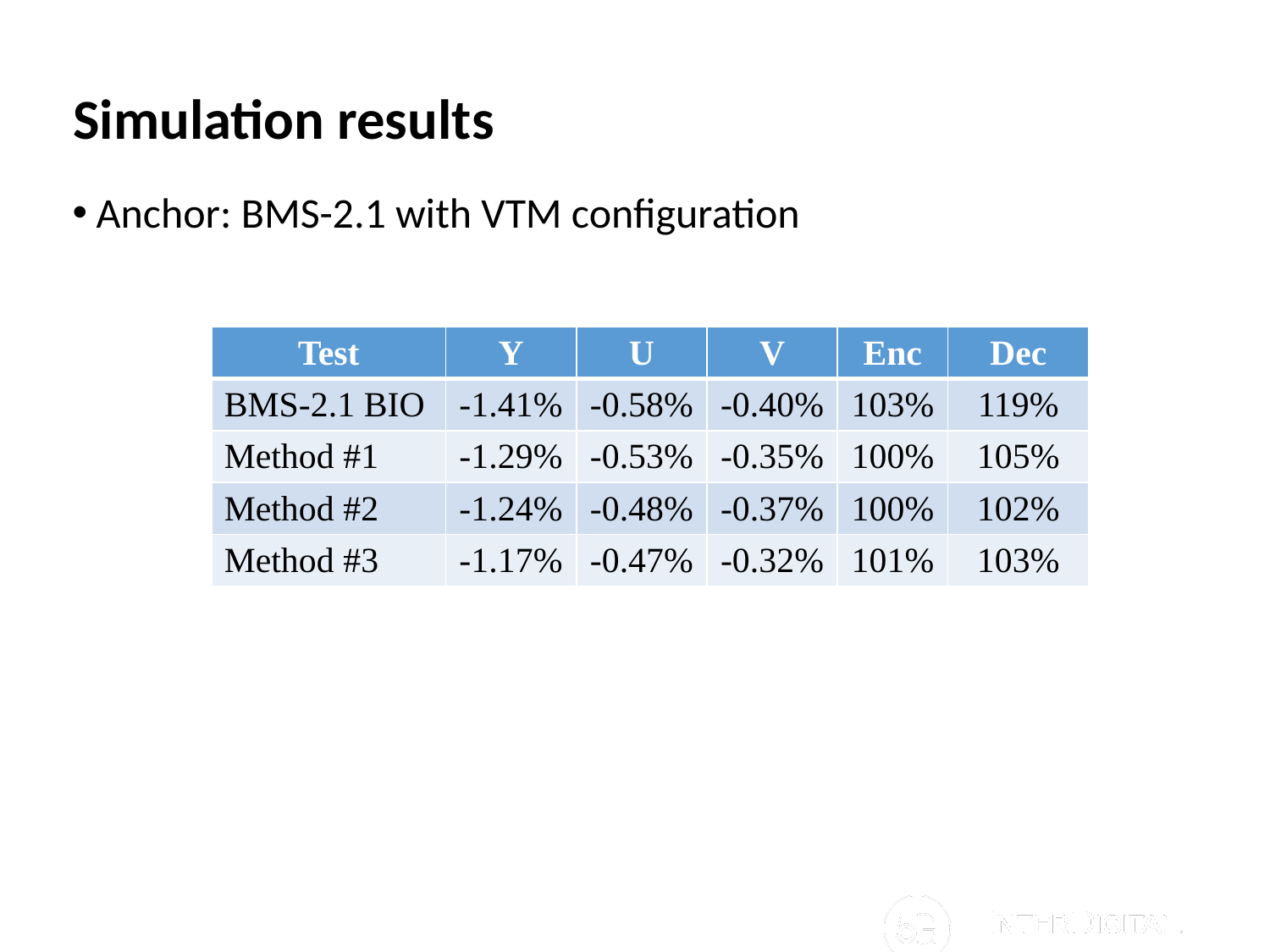

# Simulation results
Anchor: BMS-2.1 with VTM configuration
| Test | Y | U | V | Enc | Dec |
| --- | --- | --- | --- | --- | --- |
| BMS-2.1 BIO | -1.41% | -0.58% | -0.40% | 103% | 119% |
| Method #1 | -1.29% | -0.53% | -0.35% | 100% | 105% |
| Method #2 | -1.24% | -0.48% | -0.37% | 100% | 102% |
| Method #3 | -1.17% | -0.47% | -0.32% | 101% | 103% |
© 2018 InterDigital, Inc. All Rights Reserved.
© 2018 InterDigital, Inc. All Rights Reserved.
17
17